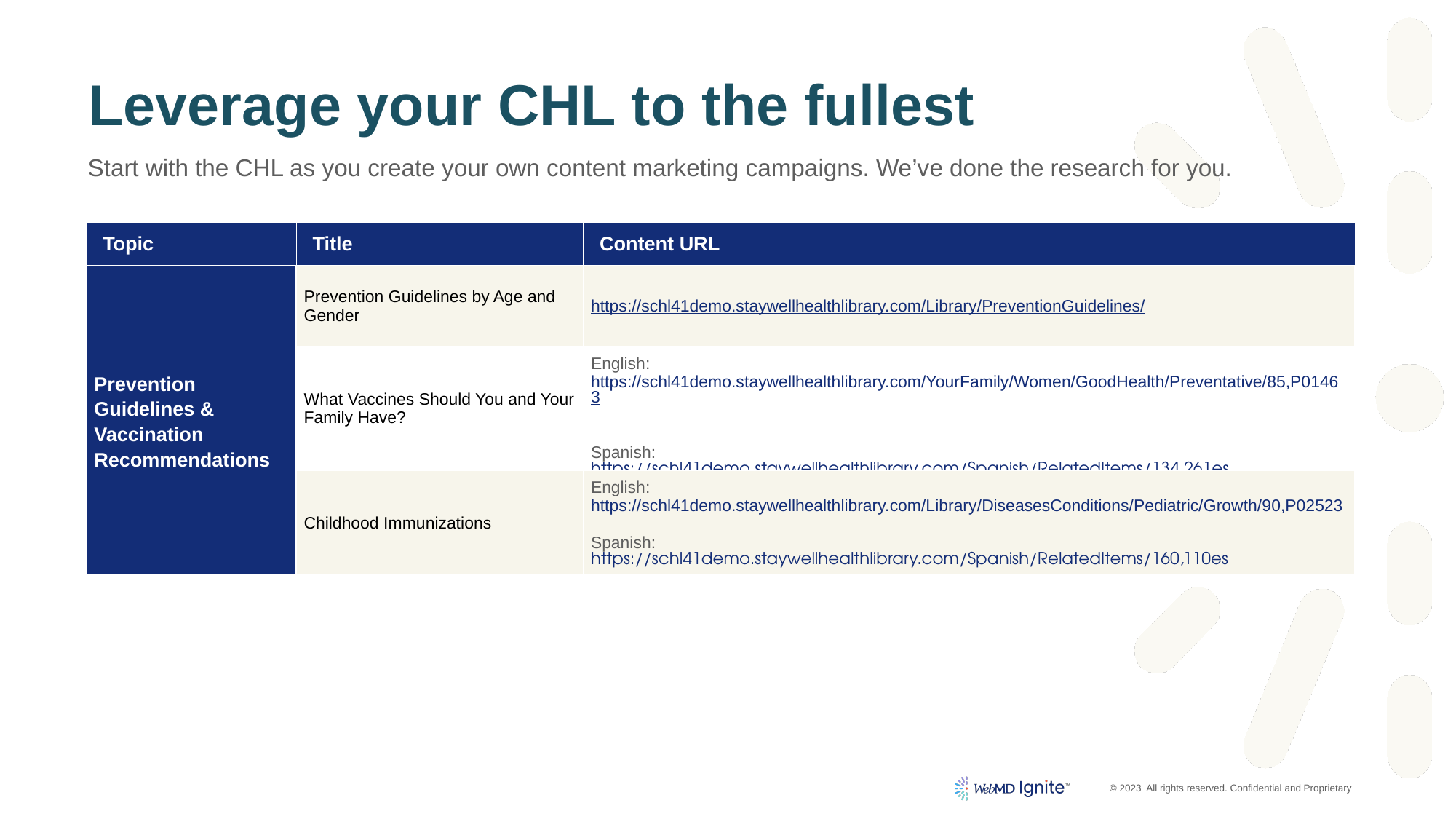

# Leverage your CHL to the fullest
Start with the CHL as you create your own content marketing campaigns. We’ve done the research for you.
| Topic | Title | Content URL |
| --- | --- | --- |
| Prevention Guidelines & Vaccination Recommendations | Prevention Guidelines by Age and Gender | https://schl41demo.staywellhealthlibrary.com/Library/PreventionGuidelines/ |
|  | What Vaccines Should You and Your Family Have? | English: https://schl41demo.staywellhealthlibrary.com/YourFamily/Women/GoodHealth/Preventative/85,P01463 Spanish: https://schl41demo.staywellhealthlibrary.com/Spanish/RelatedItems/134,261es |
|  | Childhood Immunizations | English: https://schl41demo.staywellhealthlibrary.com/Library/DiseasesConditions/Pediatric/Growth/90,P02523 Spanish: https://schl41demo.staywellhealthlibrary.com/Spanish/RelatedItems/160,110es |